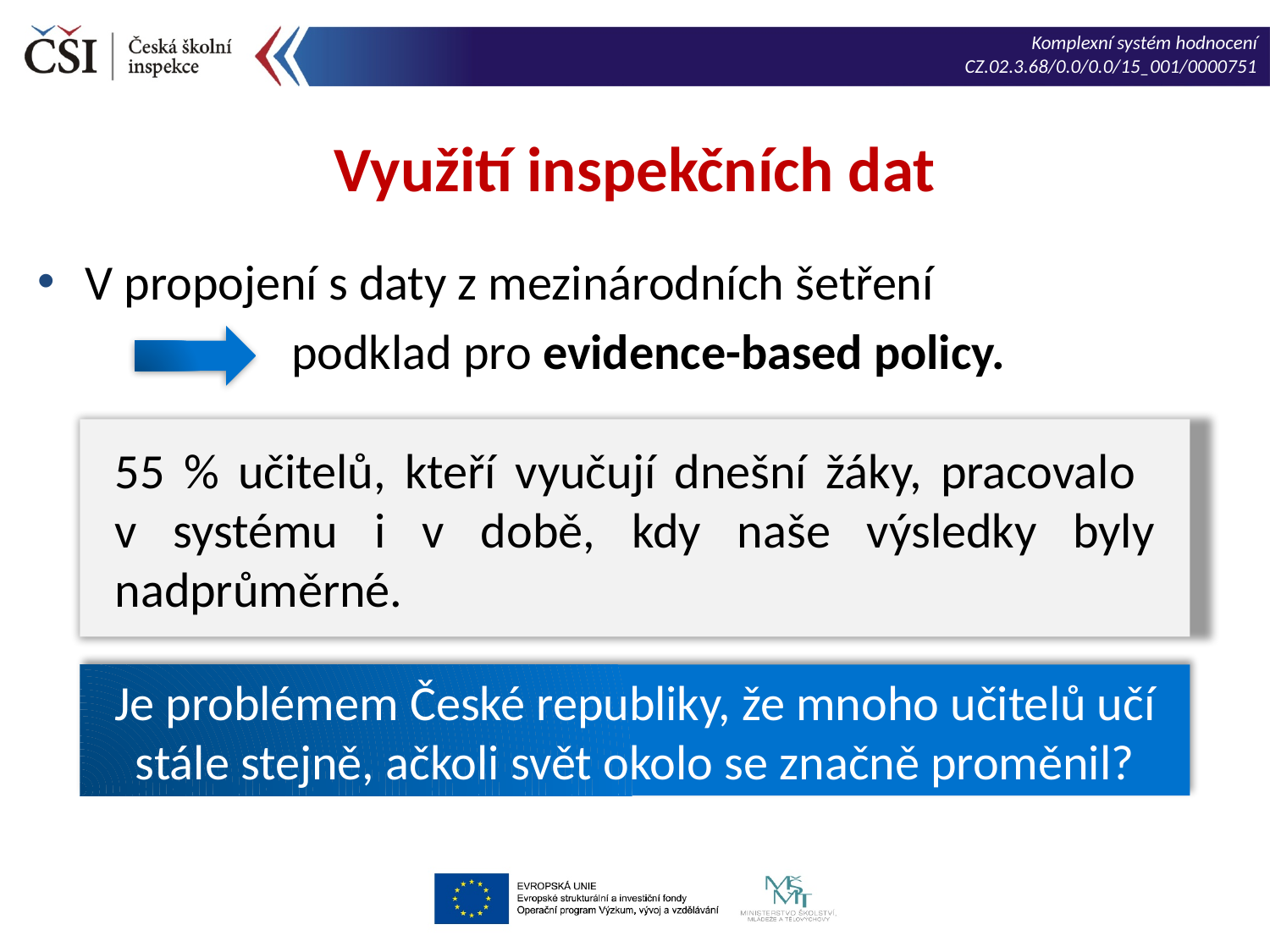

Využití inspekčních dat
V propojení s daty z mezinárodních šetření
 		podklad pro evidence-based policy.

55 % učitelů, kteří vyučují dnešní žáky, pracovalo
v systému i v době, kdy naše výsledky byly nadprůměrné.
Je problémem České republiky, že mnoho učitelů učí stále stejně, ačkoli svět okolo se značně proměnil?